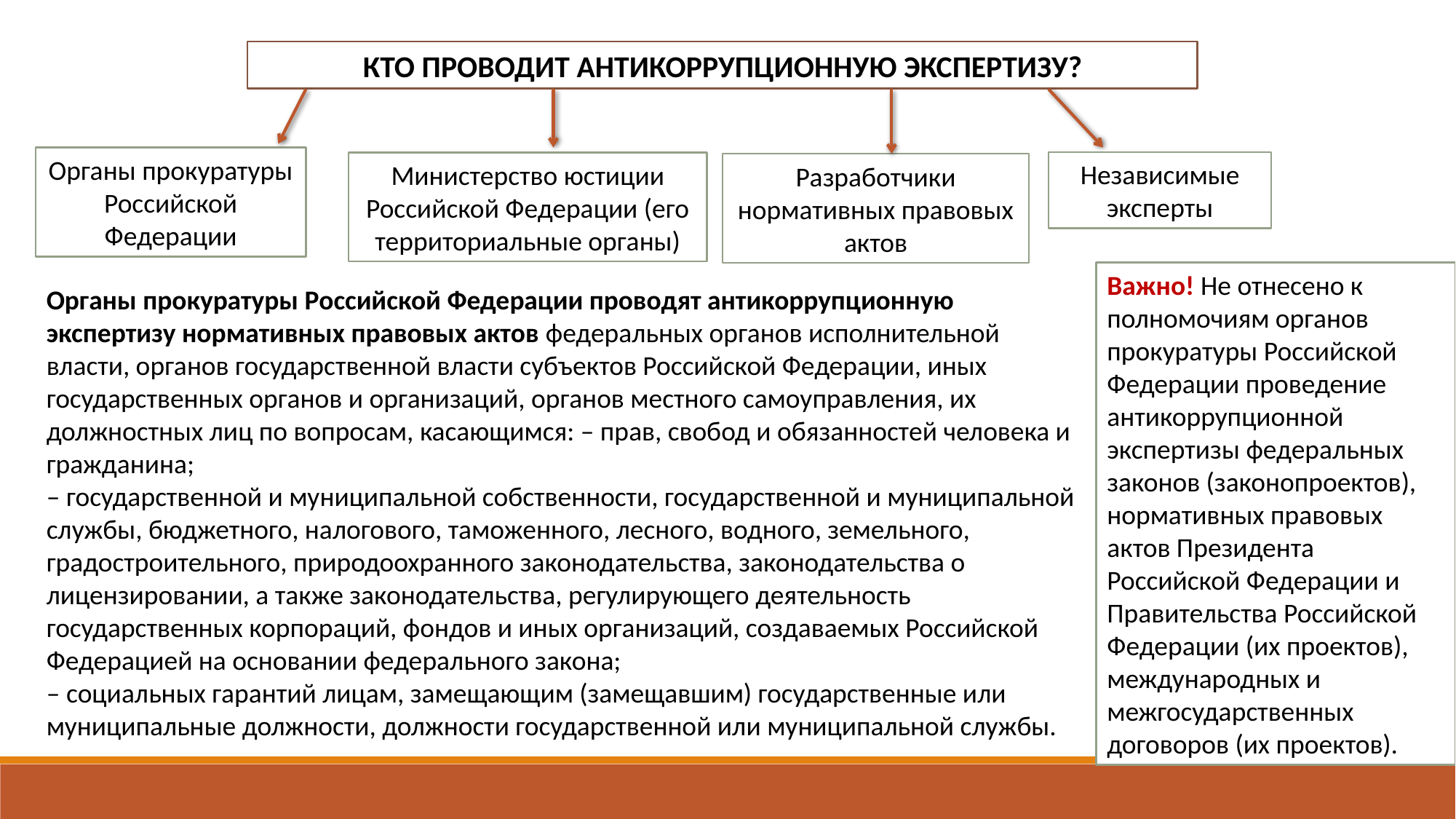

КТО ПРОВОДИТ АНТИКОРРУПЦИОННУЮ ЭКСПЕРТИЗУ?
Органы прокуратуры Российской Федерации
Независимые эксперты
Министерство юстиции Российской Федерации (его территориальные органы)
Разработчики нормативных правовых актов
Важно! Не отнесено к полномочиям органов прокуратуры Российской Федерации проведение антикоррупционной экспертизы федеральных законов (законопроектов), нормативных правовых актов Президента Российской Федерации и Правительства Российской Федерации (их проектов), международных и межгосударственных договоров (их проектов).
Органы прокуратуры Российской Федерации проводят антикоррупционную экспертизу нормативных правовых актов федеральных органов исполнительной власти, органов государственной власти субъектов Российской Федерации, иных государственных органов и организаций, органов местного самоуправления, их должностных лиц по вопросам, касающимся: – прав, свобод и обязанностей человека и гражданина;
– государственной и муниципальной собственности, государственной и муниципальной службы, бюджетного, налогового, таможенного, лесного, водного, земельного, градостроительного, природоохранного законодательства, законодательства о лицензировании, а также законодательства, регулирующего деятельность государственных корпораций, фондов и иных организаций, создаваемых Российской Федерацией на основании федерального закона;
– социальных гарантий лицам, замещающим (замещавшим) государственные или муниципальные должности, должности государственной или муниципальной службы.